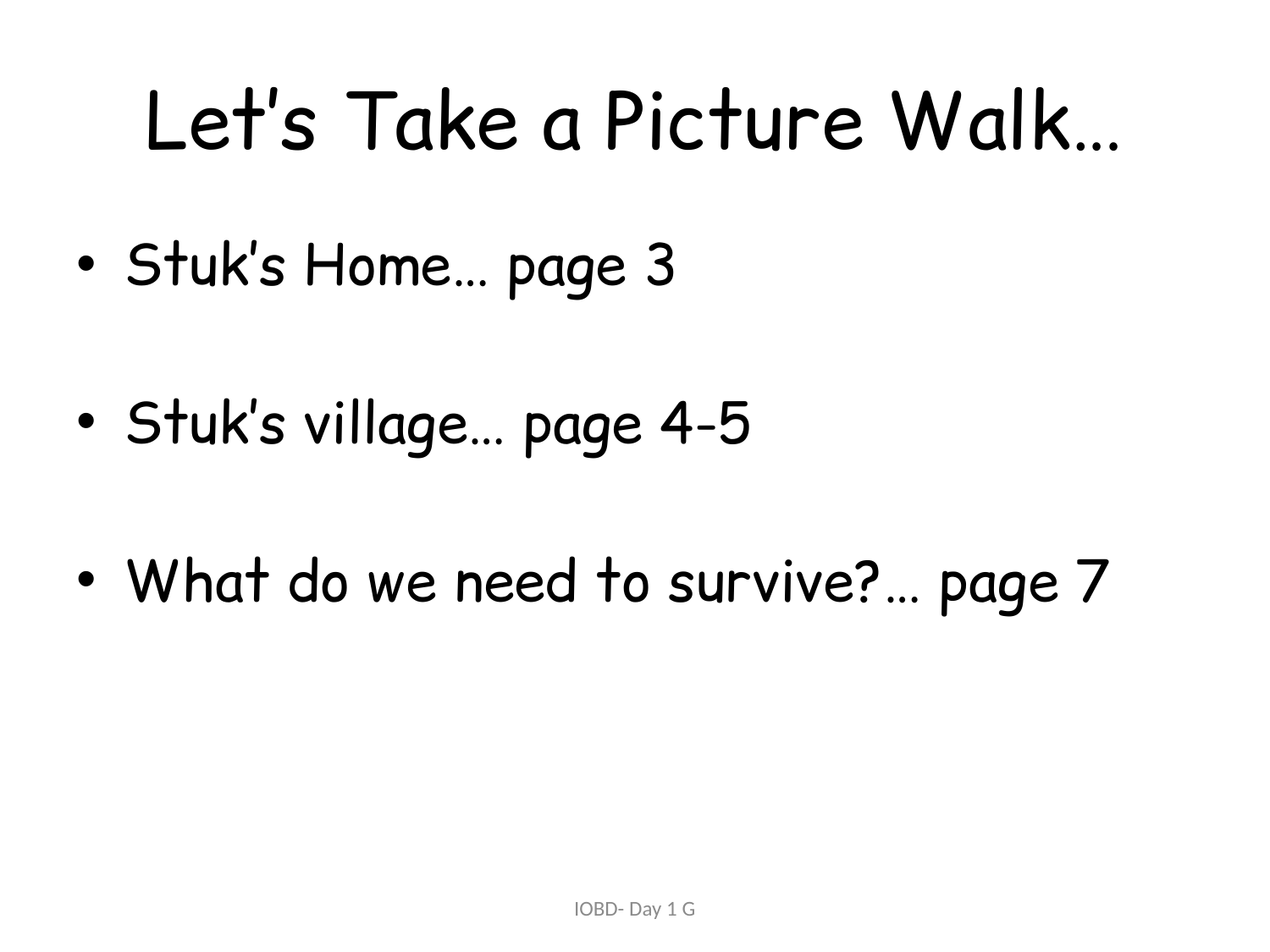

# Let’s Take a Picture Walk…
Stuk’s Home… page 3

Stuk’s village… page 4-5

What do we need to survive?… page 7
IOBD- Day 1 G